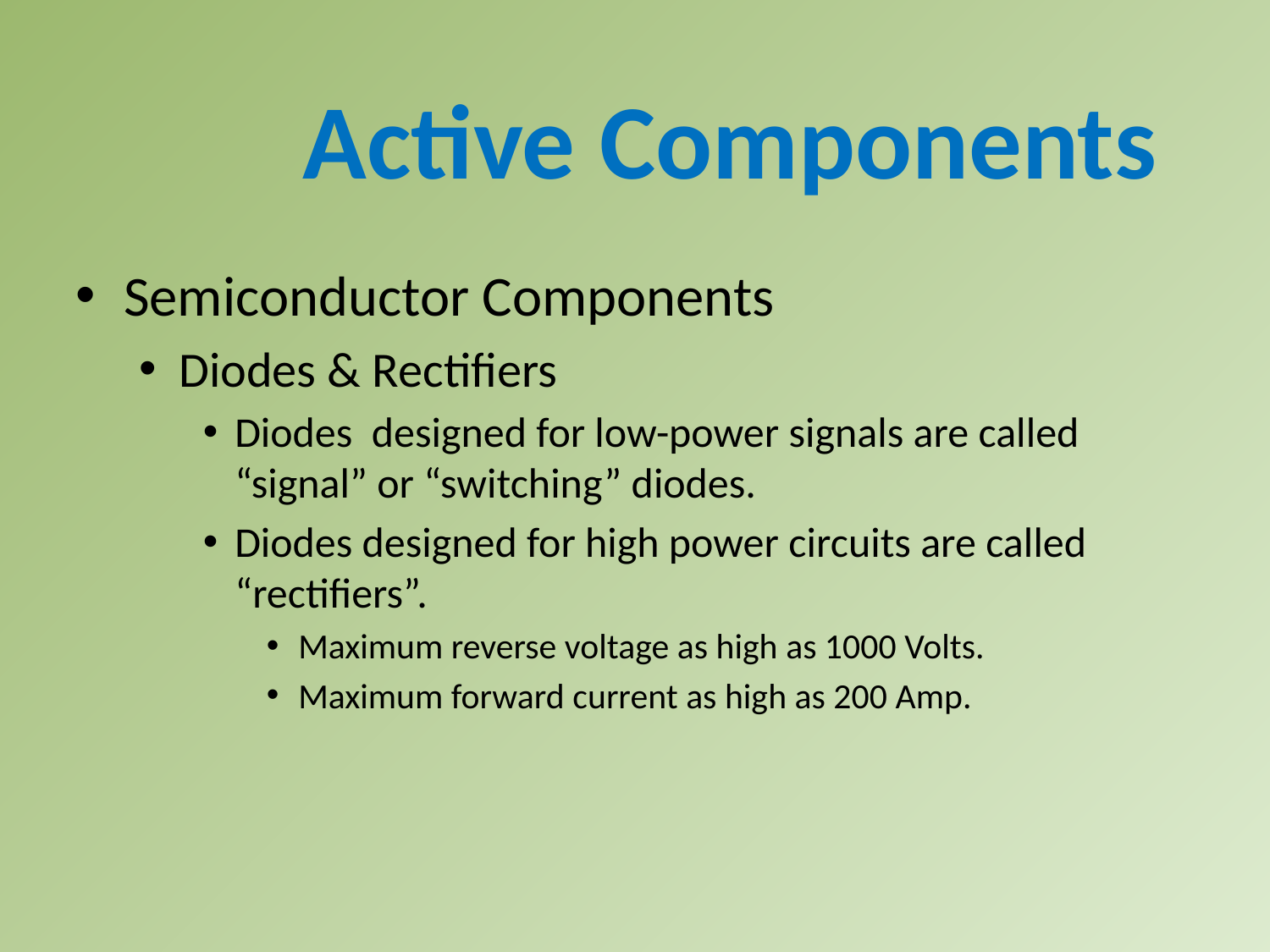

Active Components
Semiconductor Components
Diodes & Rectifiers
Diodes  designed for low-power signals are called “signal” or “switching” diodes.
Diodes designed for high power circuits are called “rectifiers”.
Maximum reverse voltage as high as 1000 Volts.
Maximum forward current as high as 200 Amp.